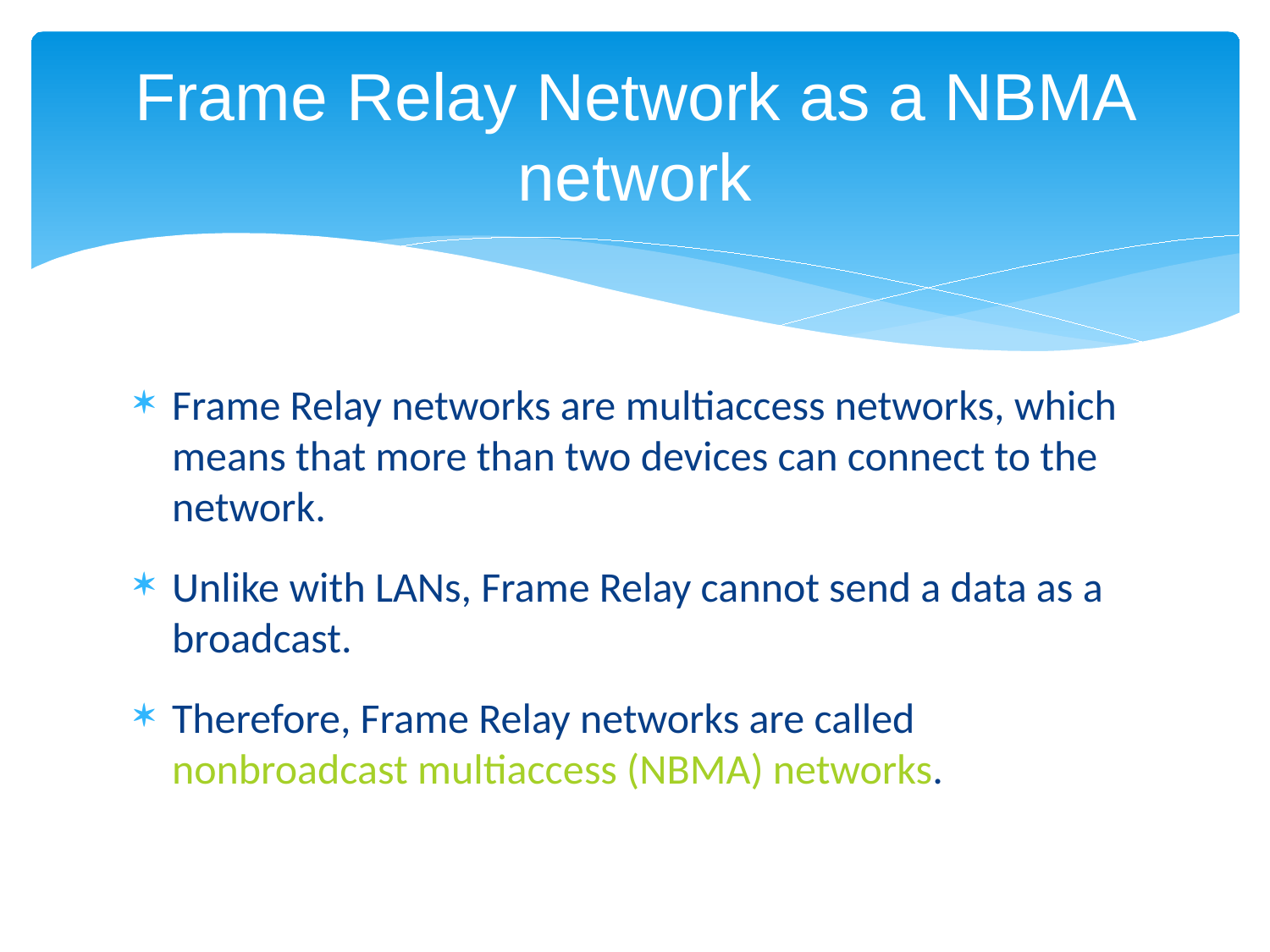

# Frame Relay Network as a NBMA network
Frame Relay networks are multiaccess networks, which means that more than two devices can connect to the network.
Unlike with LANs, Frame Relay cannot send a data as a broadcast.
Therefore, Frame Relay networks are called nonbroadcast multiaccess (NBMA) networks.